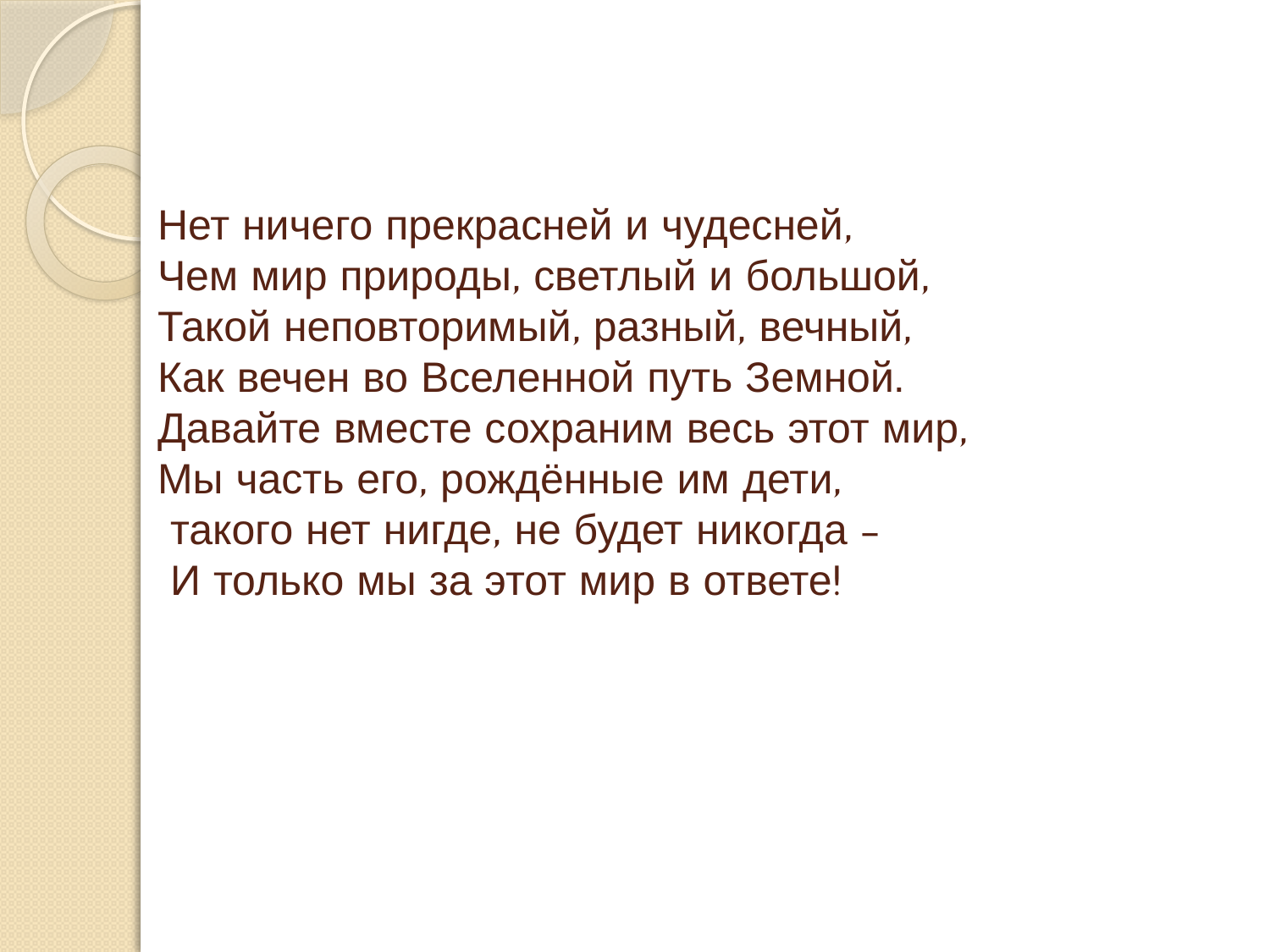

# Нет ничего прекрасней и чудесней, Чем мир природы, светлый и большой, Такой неповторимый, разный, вечный, Как вечен во Вселенной путь Земной. Давайте вместе сохраним весь этот мир, Мы часть его, рождённые им дети, такого нет нигде, не будет никогда – И только мы за этот мир в ответе!